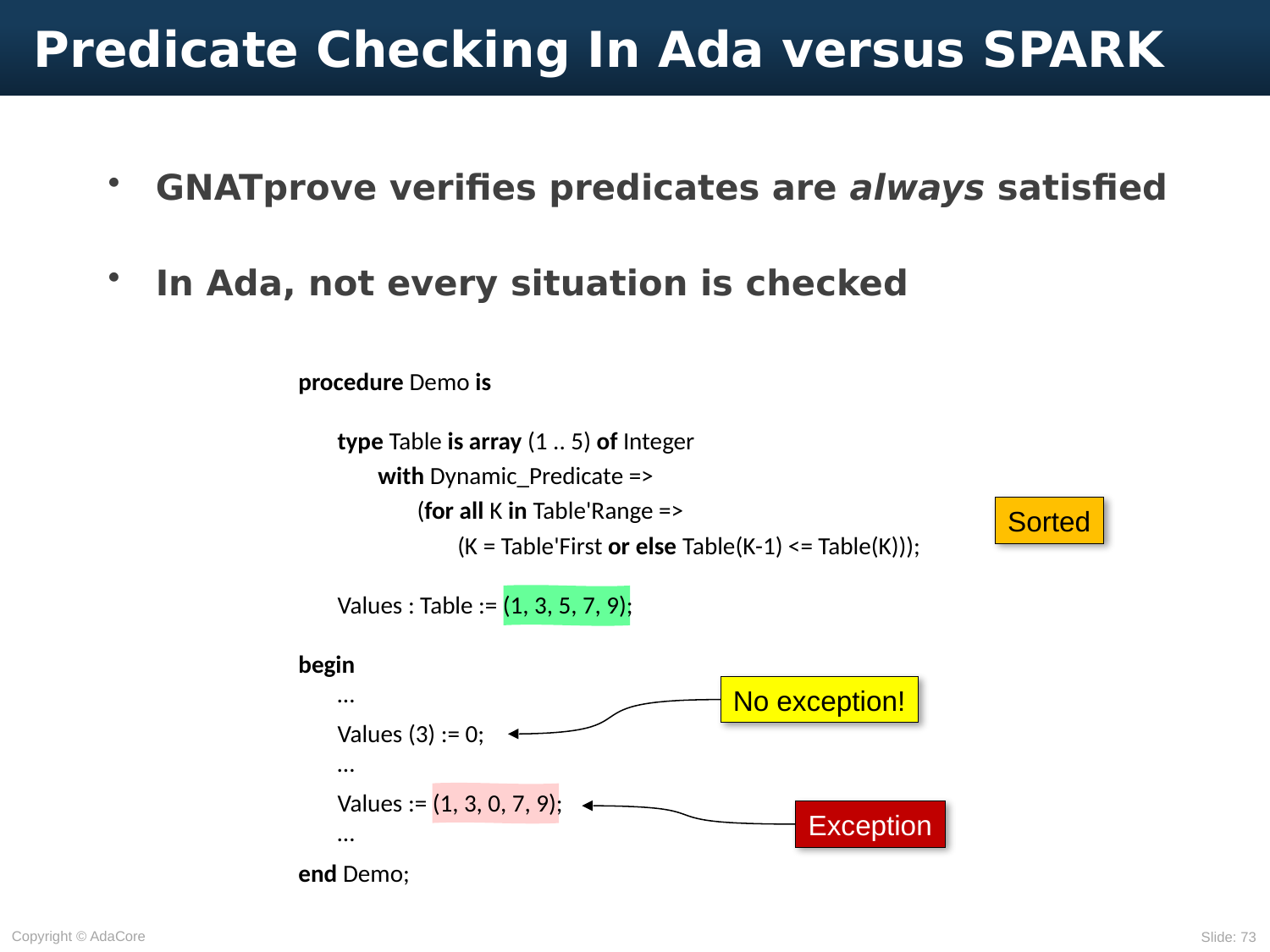

# Predicate Checking In Ada versus SPARK
GNATprove verifies predicates are always satisfied
In Ada, not every situation is checked
procedure Demo is

	type Table is array (1 .. 5) of Integer
		with Dynamic_Predicate =>
			(for all K in Table'Range =>
				(K = Table'First or else Table(K-1) <= Table(K)));

	Values : Table := (1, 3, 5, 7, 9);

begin
	…
	Values (3) := 0;
	…
	Values := (1, 3, 0, 7, 9);
	…
end Demo;
Sorted

No exception!

Exception